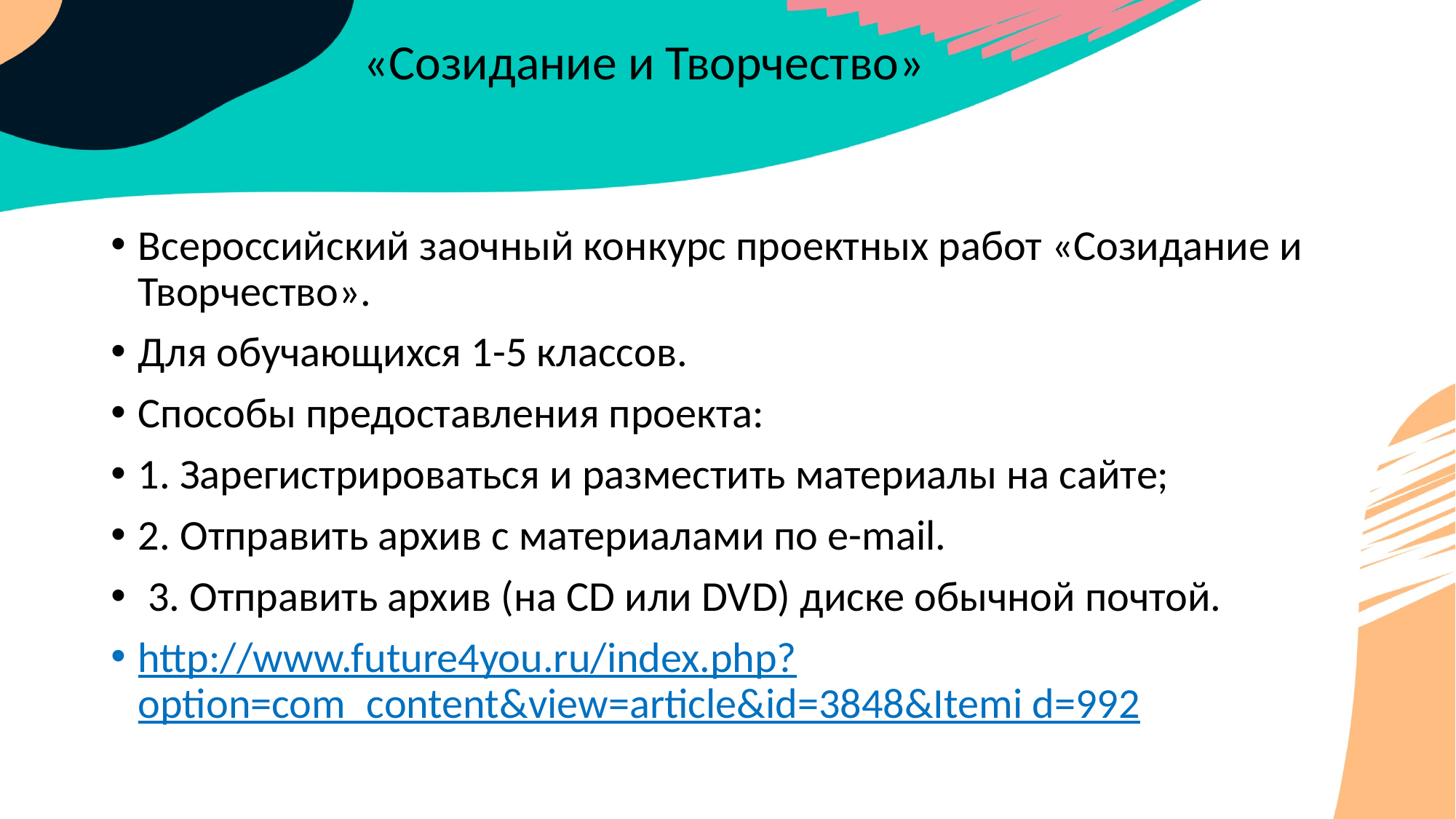

# «Созидание и Творчество»
Всероссийский заочный конкурс проектных работ «Созидание и Творчество».
Для обучающихся 1-5 классов.
Способы предоставления проекта:
1. Зарегистрироваться и разместить материалы на сайте;
2. Отправить архив с материалами по e-mail.
 3. Отправить архив (на CD или DVD) диске обычной почтой.
http://www.future4you.ru/index.php?option=com_content&view=article&id=3848&Itemi d=992